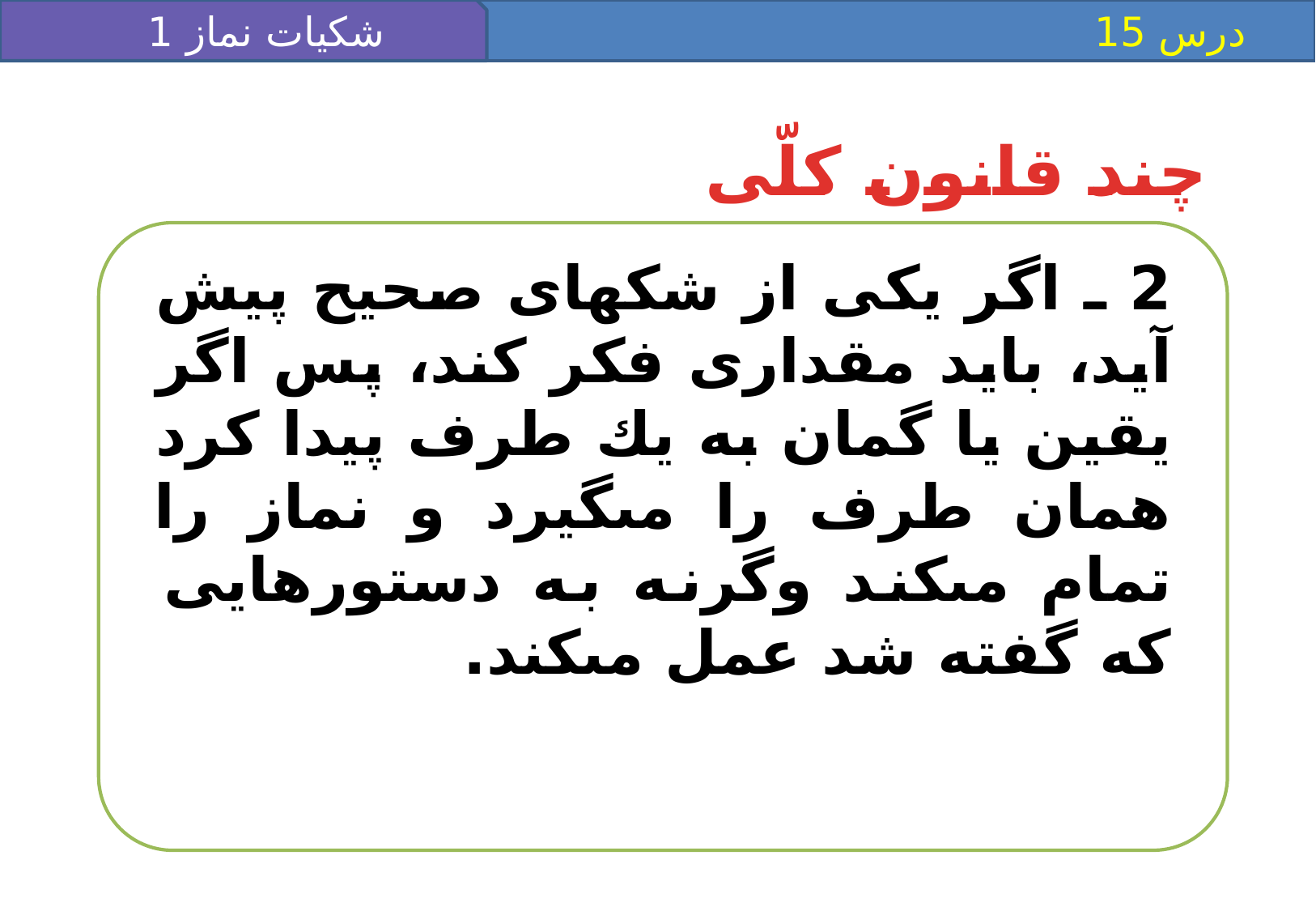

شکیات نماز 1
 درس 15
چند قانون كلّى

2 ـ اگر يكى از شك‏هاى صحيح پيش آيد، بايد مقدارى فكر كند، پس اگر يقين يا گمان به يك طرف پيدا كرد همان طرف را مى‏گيرد و نماز را تمام مى‏كند وگرنه به دستورهايى كه گفته شد عمل مى‏كند.